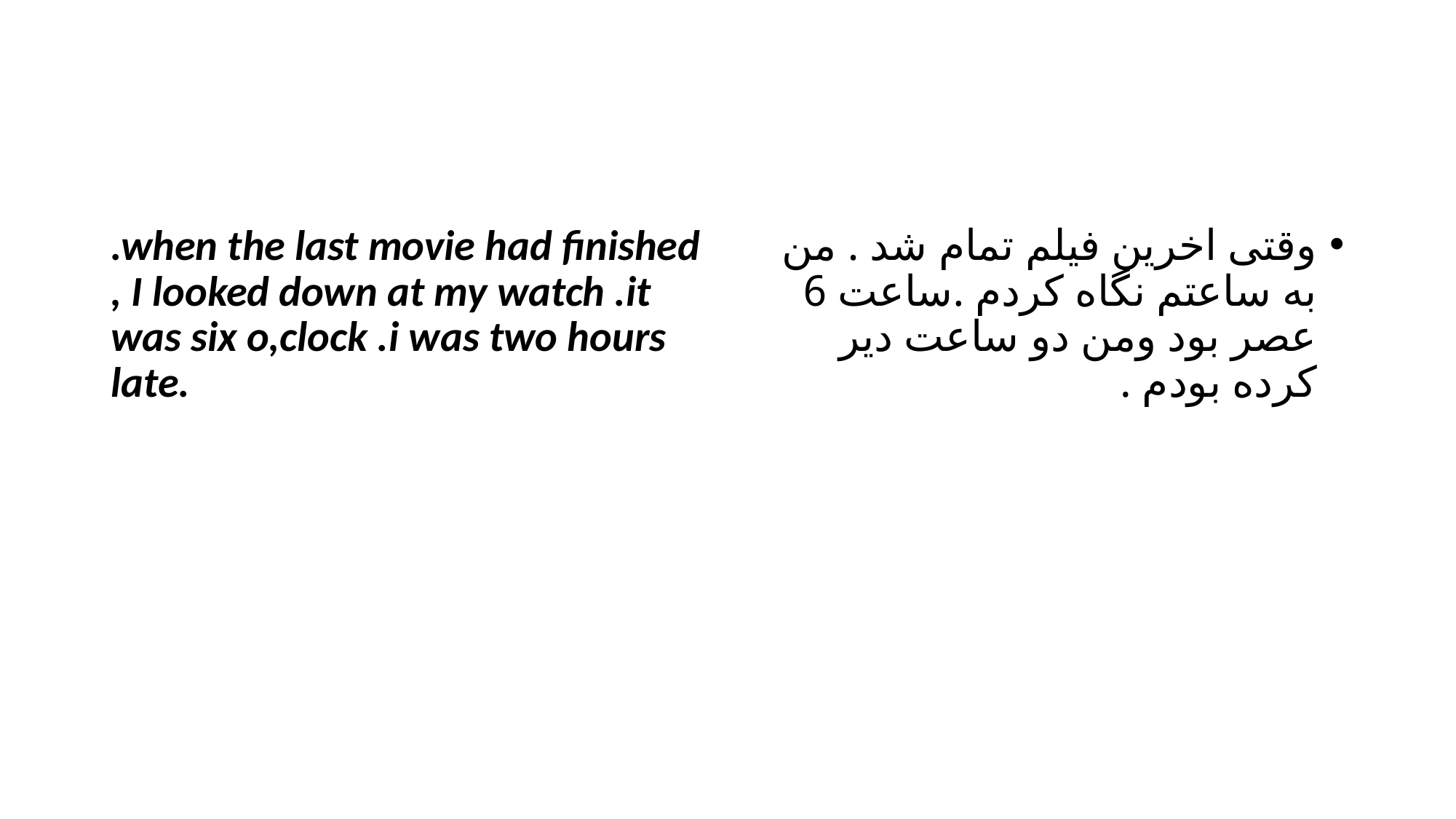

#
.when the last movie had finished , I looked down at my watch .it was six o,clock .i was two hours late.

وقتی اخرین فیلم تمام شد . من به ساعتم نگاه کردم .ساعت 6 عصر بود ومن دو ساعت دیر کرده بودم .